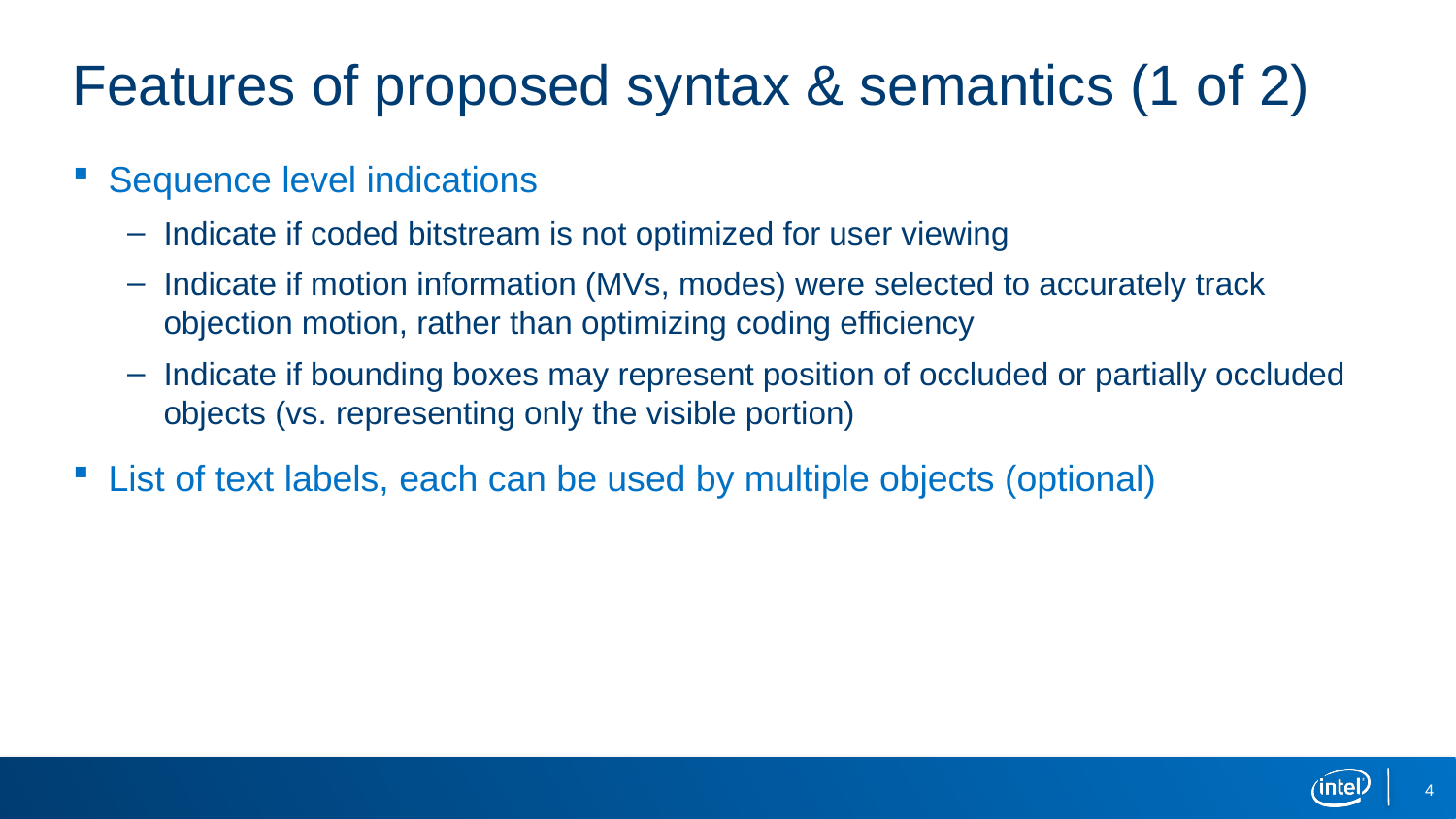

# Features of proposed syntax & semantics (1 of 2)
Sequence level indications
Indicate if coded bitstream is not optimized for user viewing
Indicate if motion information (MVs, modes) were selected to accurately track objection motion, rather than optimizing coding efficiency
Indicate if bounding boxes may represent position of occluded or partially occluded objects (vs. representing only the visible portion)
List of text labels, each can be used by multiple objects (optional)

4